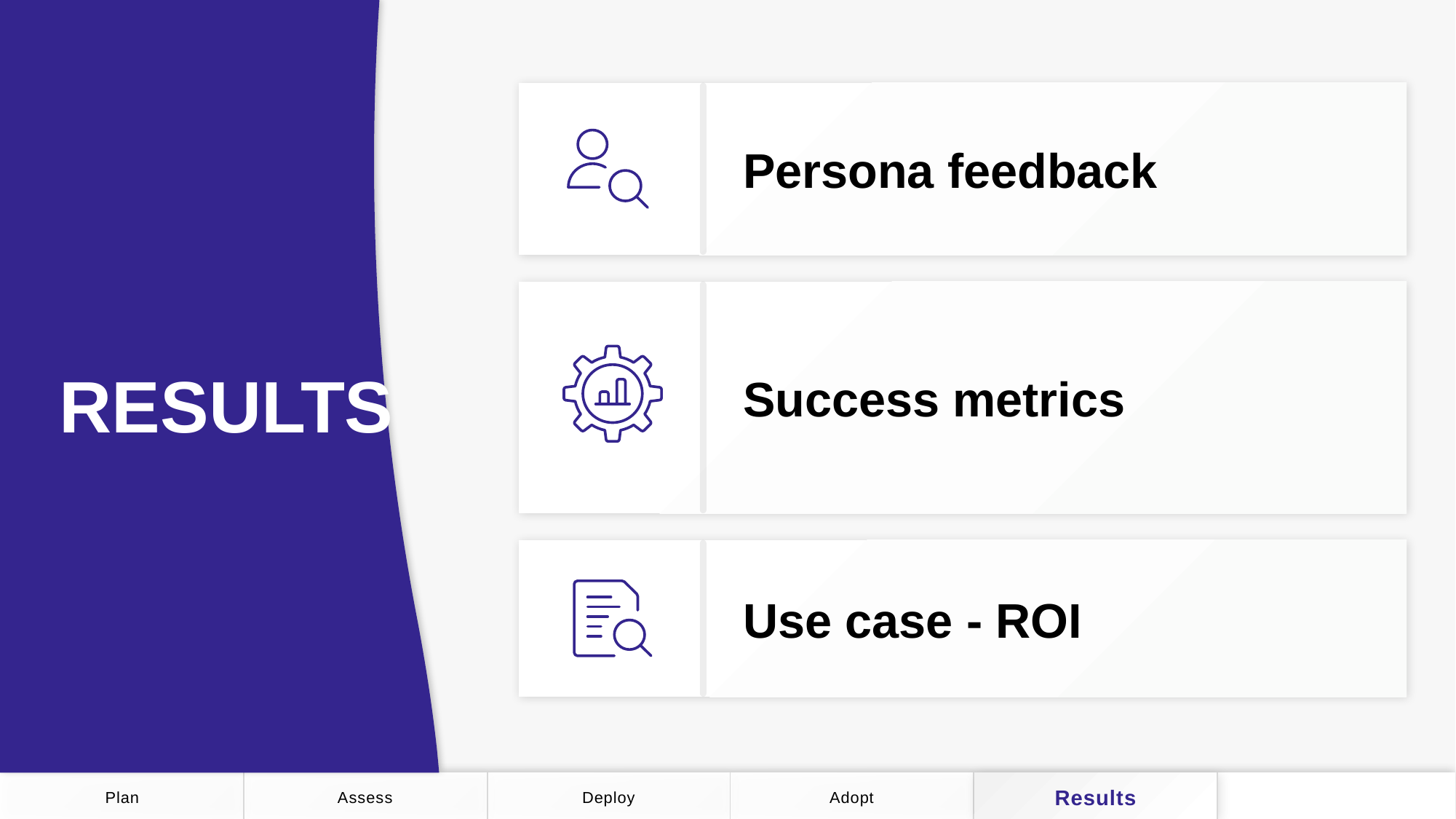

Persona feedback

Success metrics

RESULTS

Use case - ROI